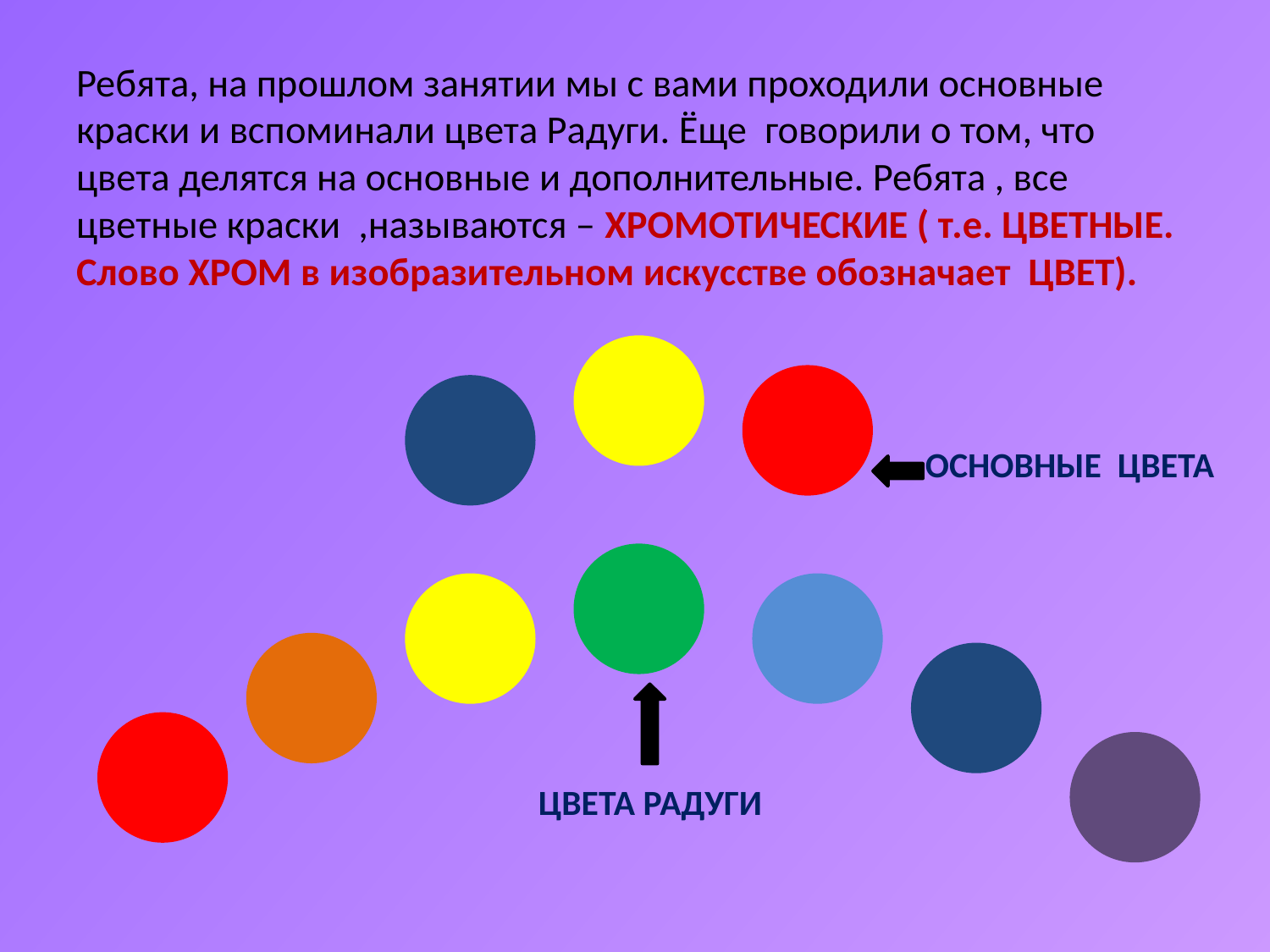

# Ребята, на прошлом занятии мы с вами проходили основные краски и вспоминали цвета Радуги. Ёще  говорили о том, что цвета делятся на основные и дополнительные. Ребята , все цветные краски  ,называются – ХРОМОТИЧЕСКИЕ ( т.е. ЦВЕТНЫЕ. Слово ХРОМ в изобразительном искусстве обозначает  ЦВЕТ).

ОСНОВНЫЕ  ЦВЕТА

ЦВЕТА РАДУГИ